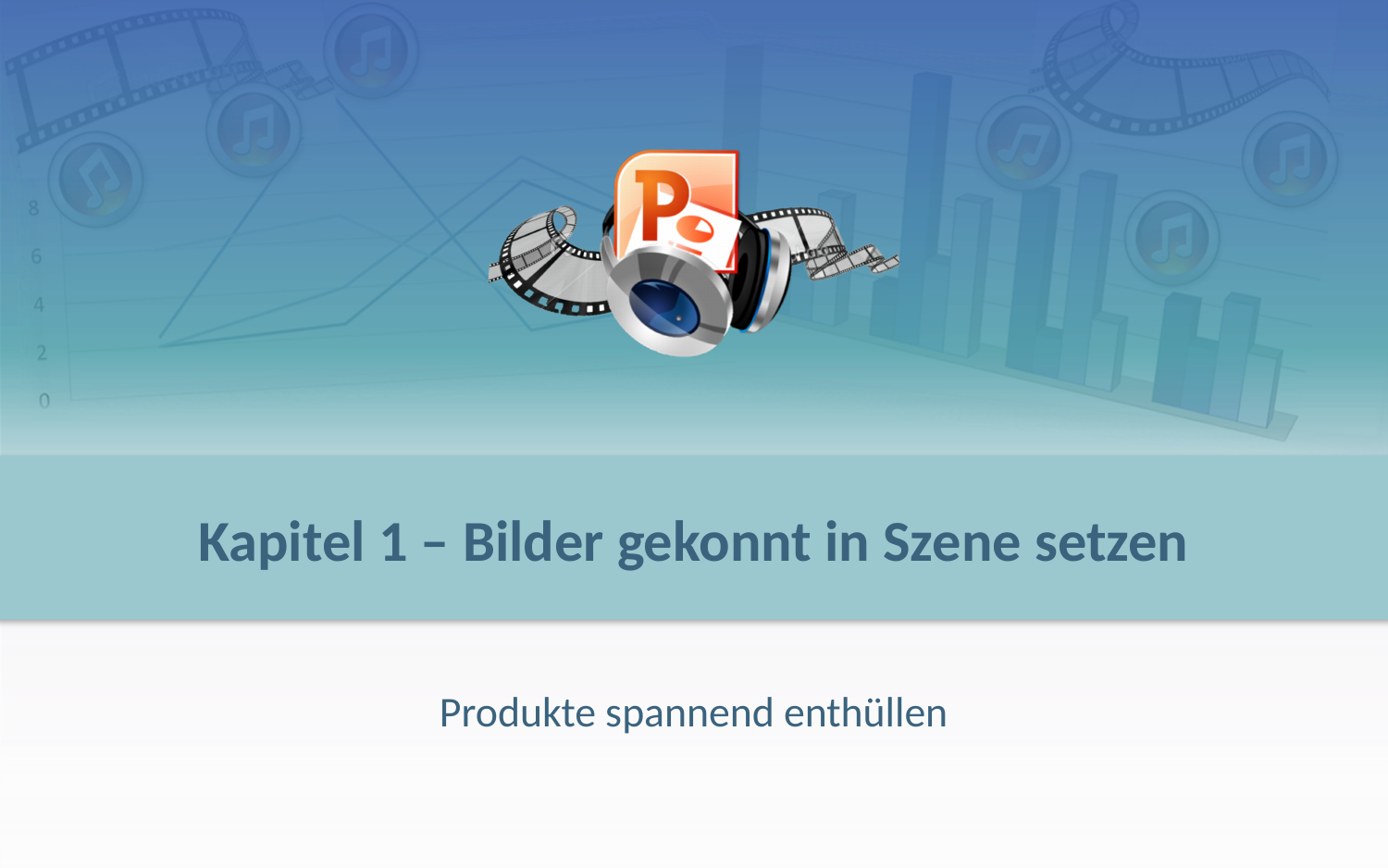

# Kapitel 1 – Bilder gekonnt in Szene setzen
Produkte spannend enthüllen